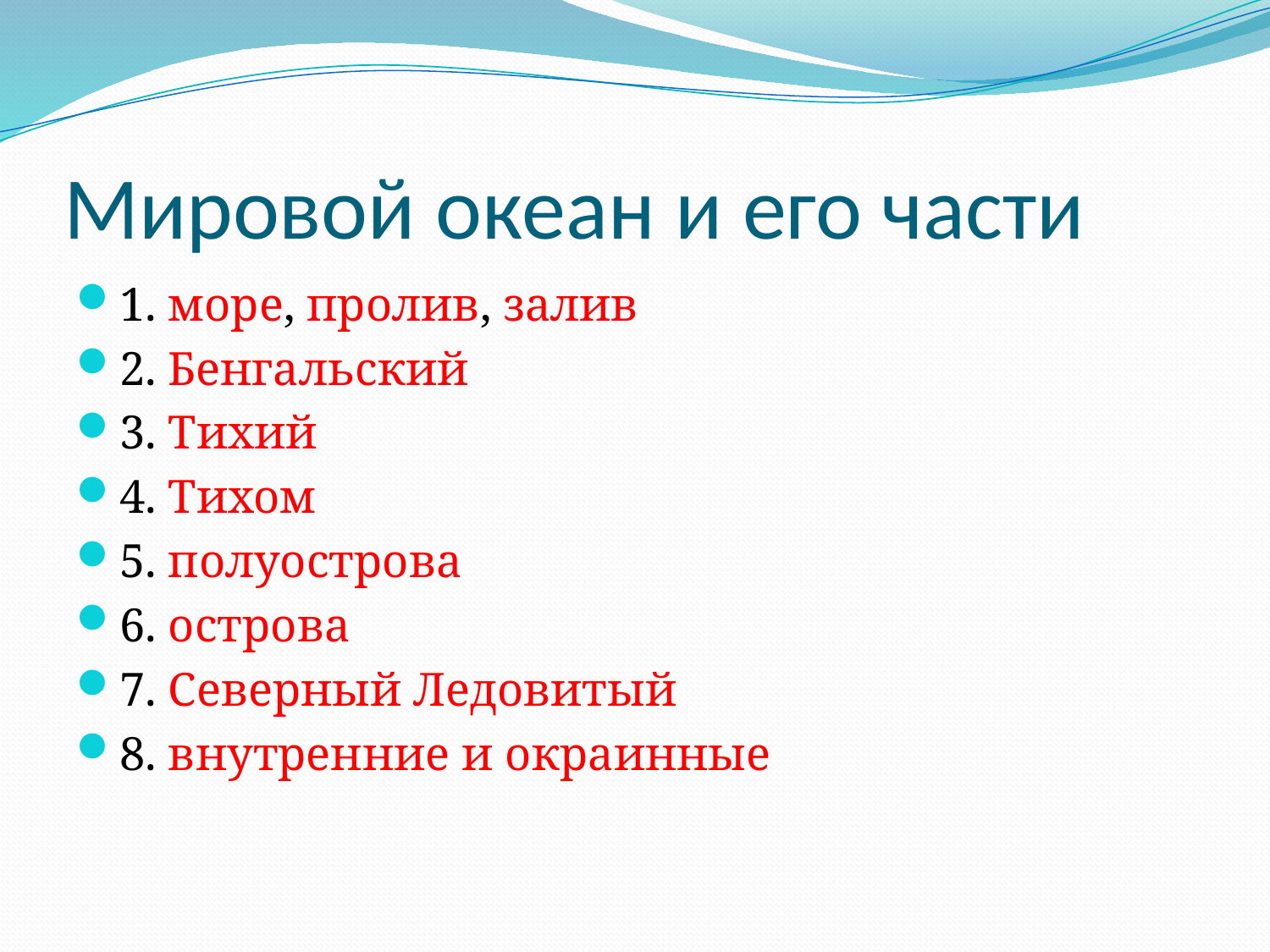

# Мировой океан и его части
1. море, пролив, залив
2. Бенгальский
3. Тихий
4. Тихом
5. полуострова
6. острова
7. Северный Ледовитый
8. внутренние и окраинные